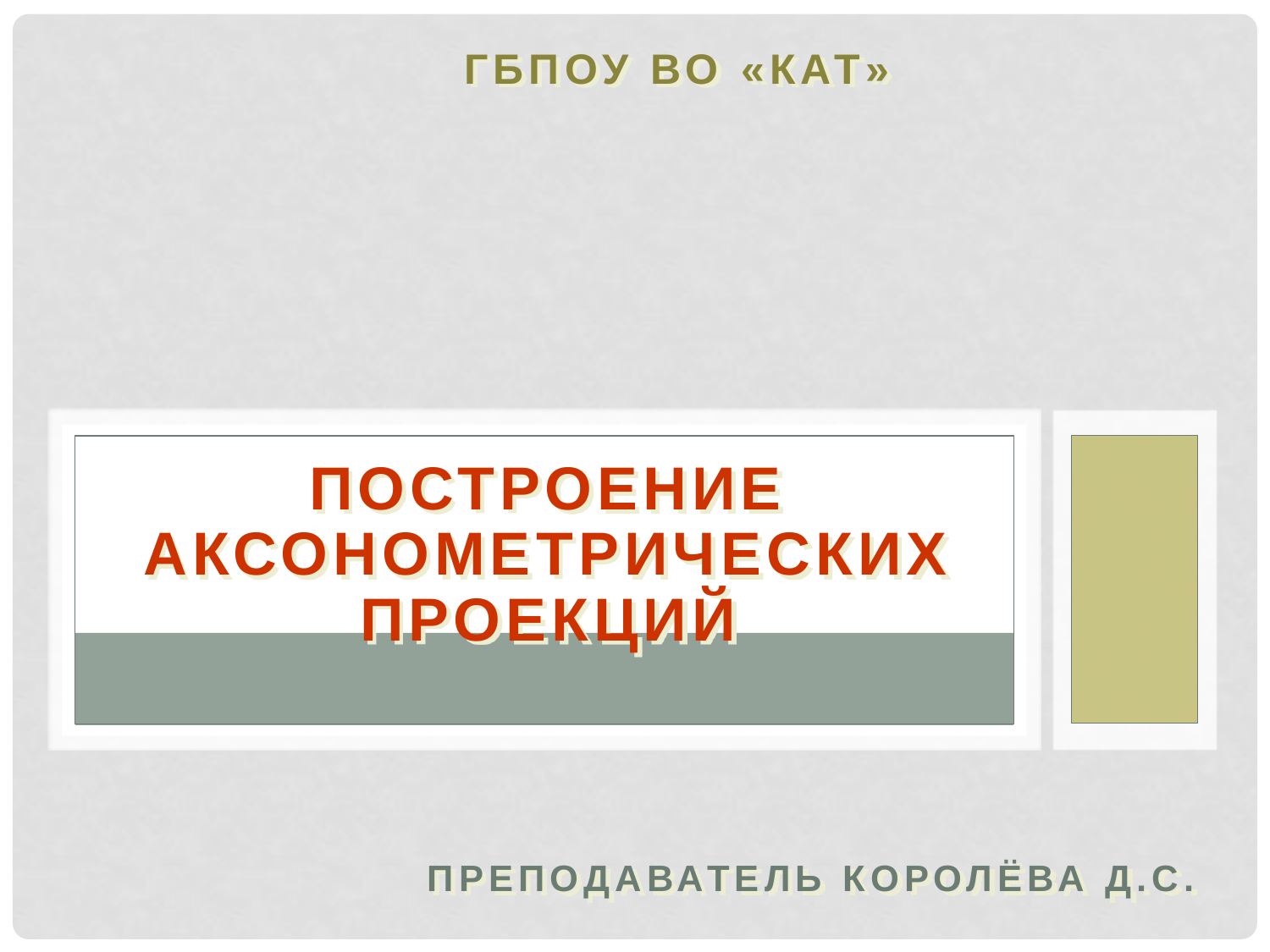

ГБПОУ ВО «КАТ»
Построение аксонометрических проекций
Преподаватель Королёва Д.с.